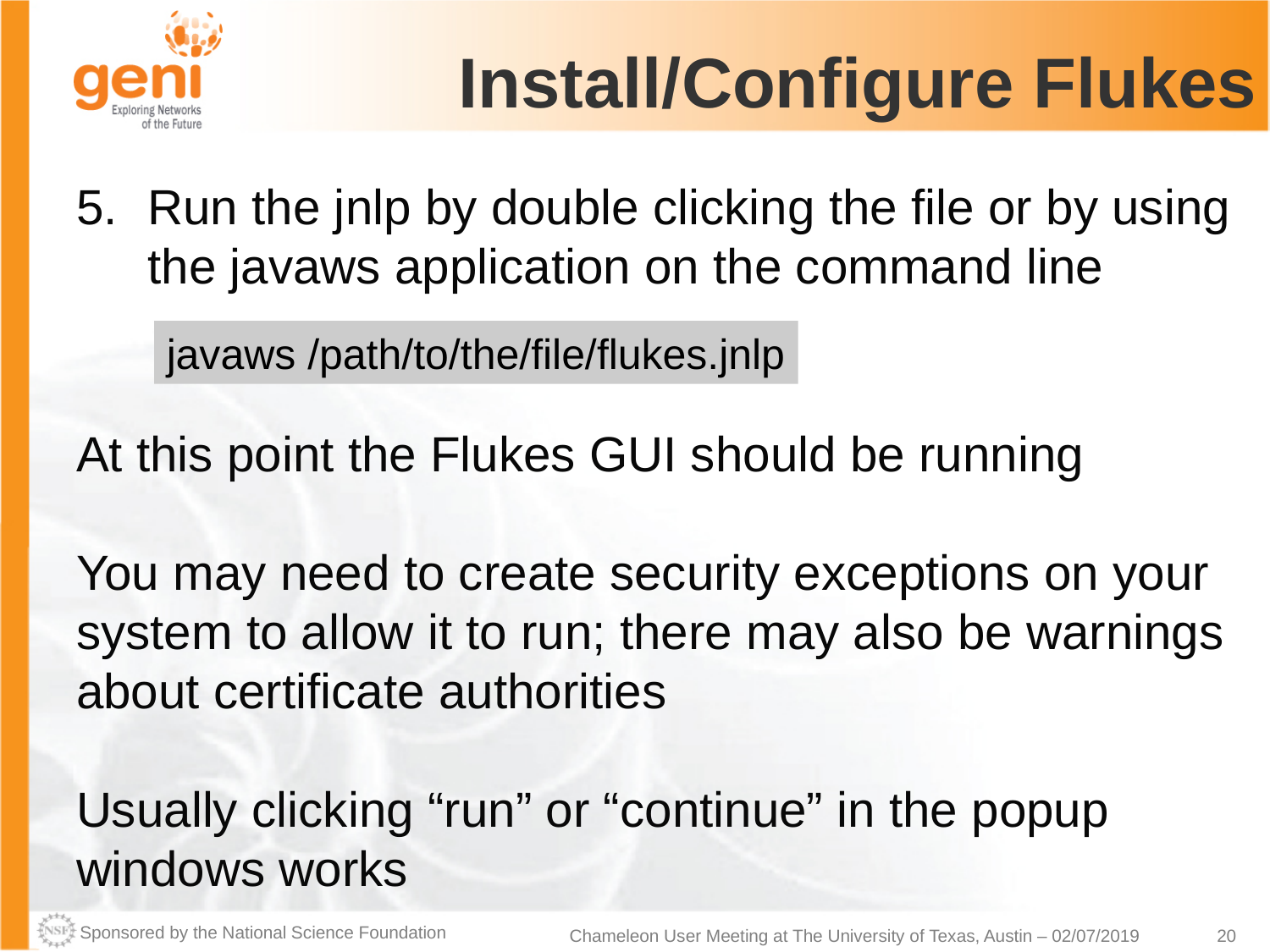

# Install/Configure Flukes
Run the jnlp by double clicking the file or by using the javaws application on the command line

At this point the Flukes GUI should be running

You may need to create security exceptions on your system to allow it to run; there may also be warnings about certificate authorities

Usually clicking “run” or “continue” in the popup windows works

javaws /path/to/the/file/flukes.jnlp